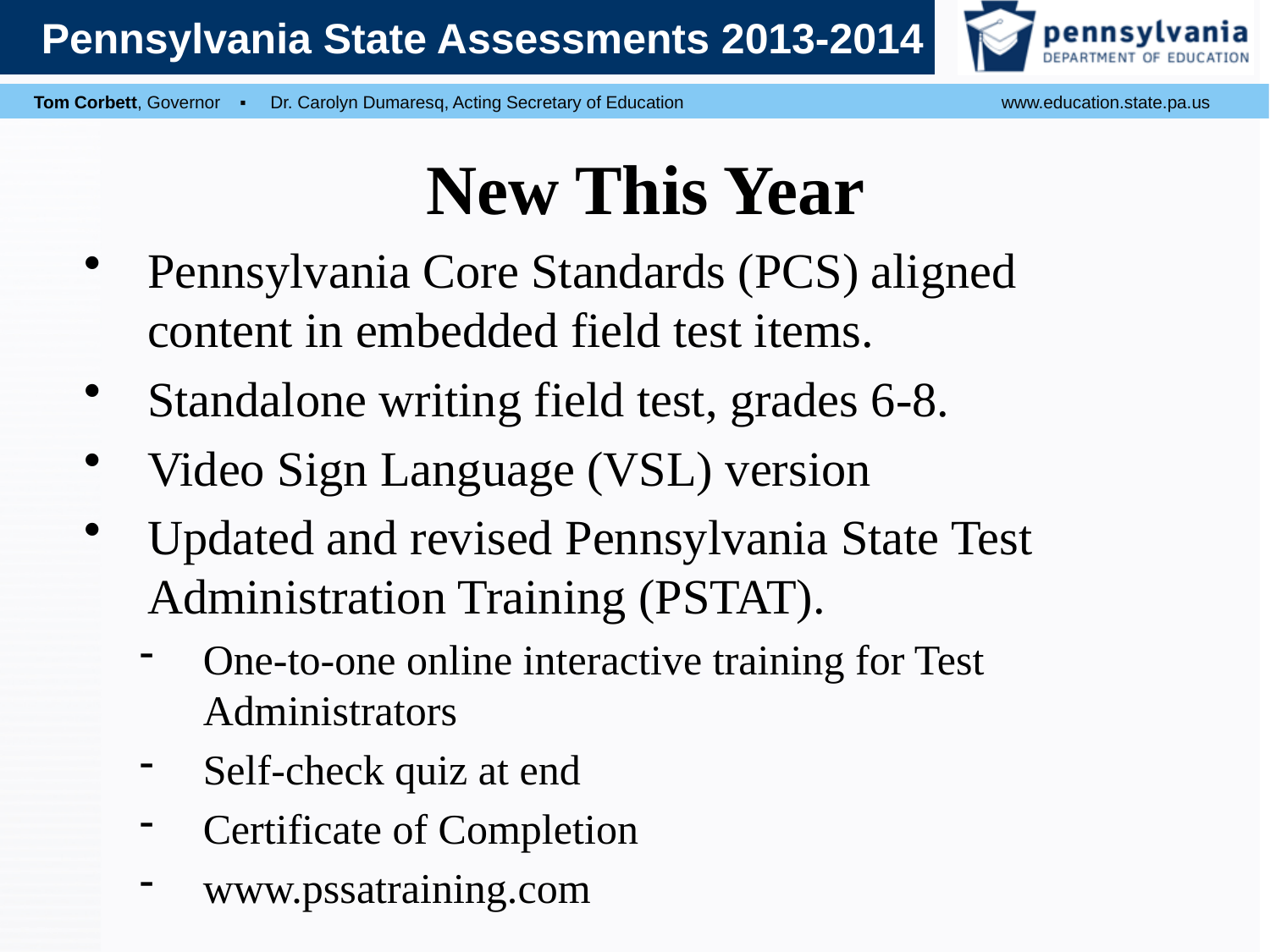

# New This Year
Pennsylvania Core Standards (PCS) aligned   content in embedded field test items.
Standalone writing field test, grades 6-8.
Video Sign Language (VSL) version
Updated and revised Pennsylvania State Test Administration Training (PSTAT).
One-to-one online interactive training for Test Administrators
Self-check quiz at end
Certificate of Completion
www.pssatraining.com